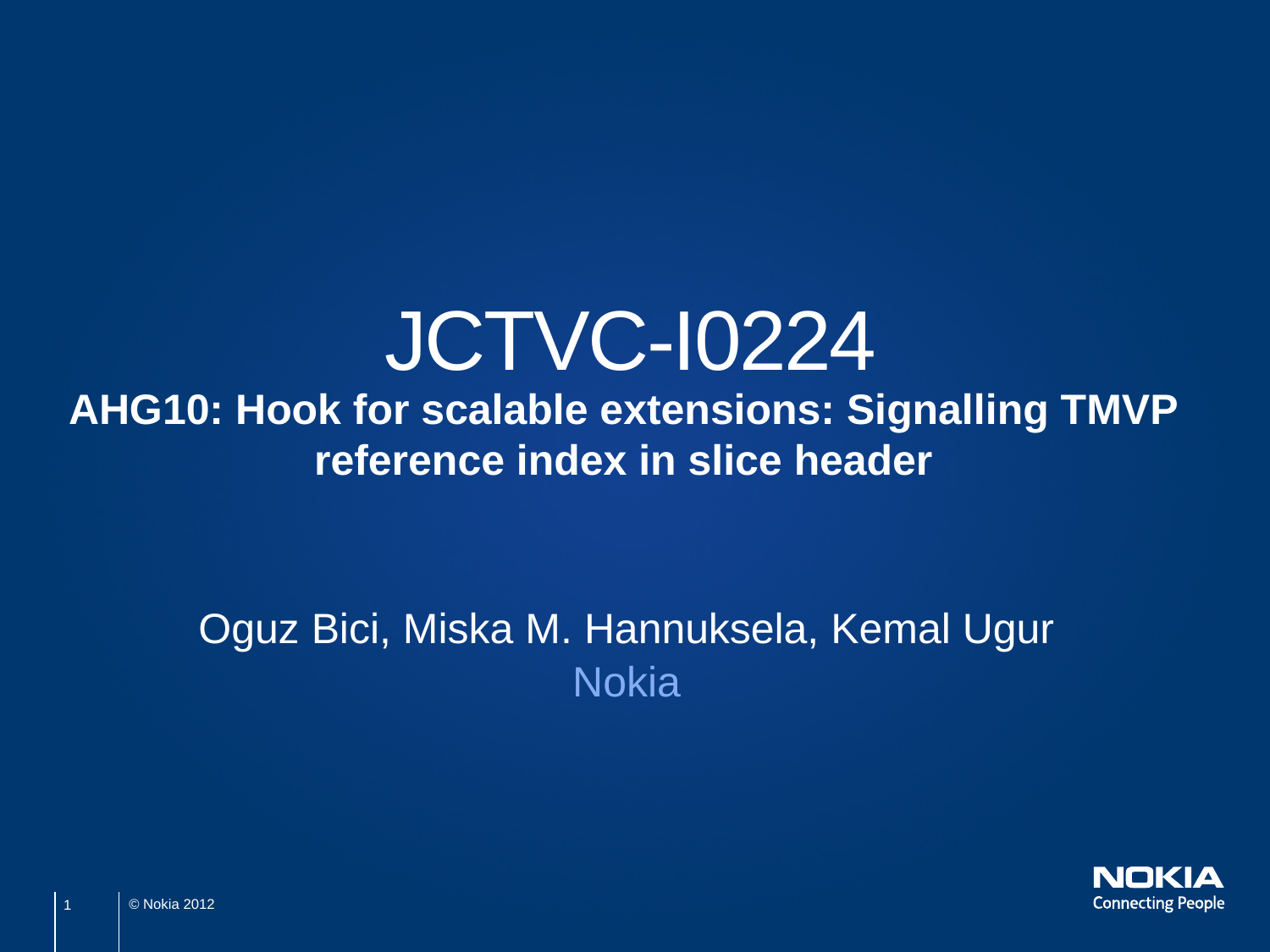

# JCTVC-I0224
AHG10: Hook for scalable extensions: Signalling TMVP reference index in slice header
Oguz Bici, Miska M. Hannuksela, Kemal Ugur
Nokia
© Nokia 2012
1